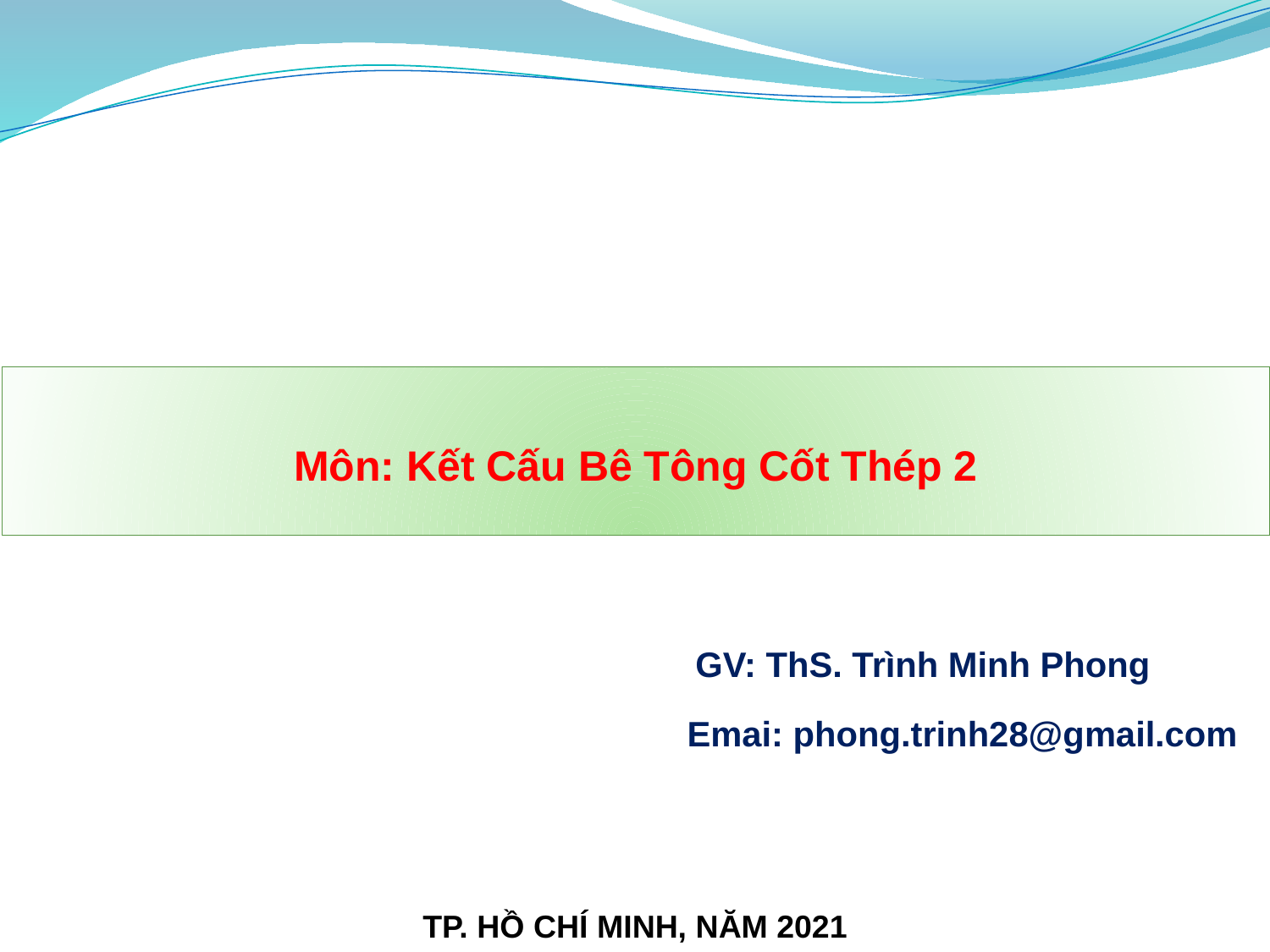

Môn: Kết Cấu Bê Tông Cốt Thép 2
GV: ThS. Trình Minh Phong
Emai: phong.trinh28@gmail.com
 TP. HỒ CHÍ MINH, NĂM 2021